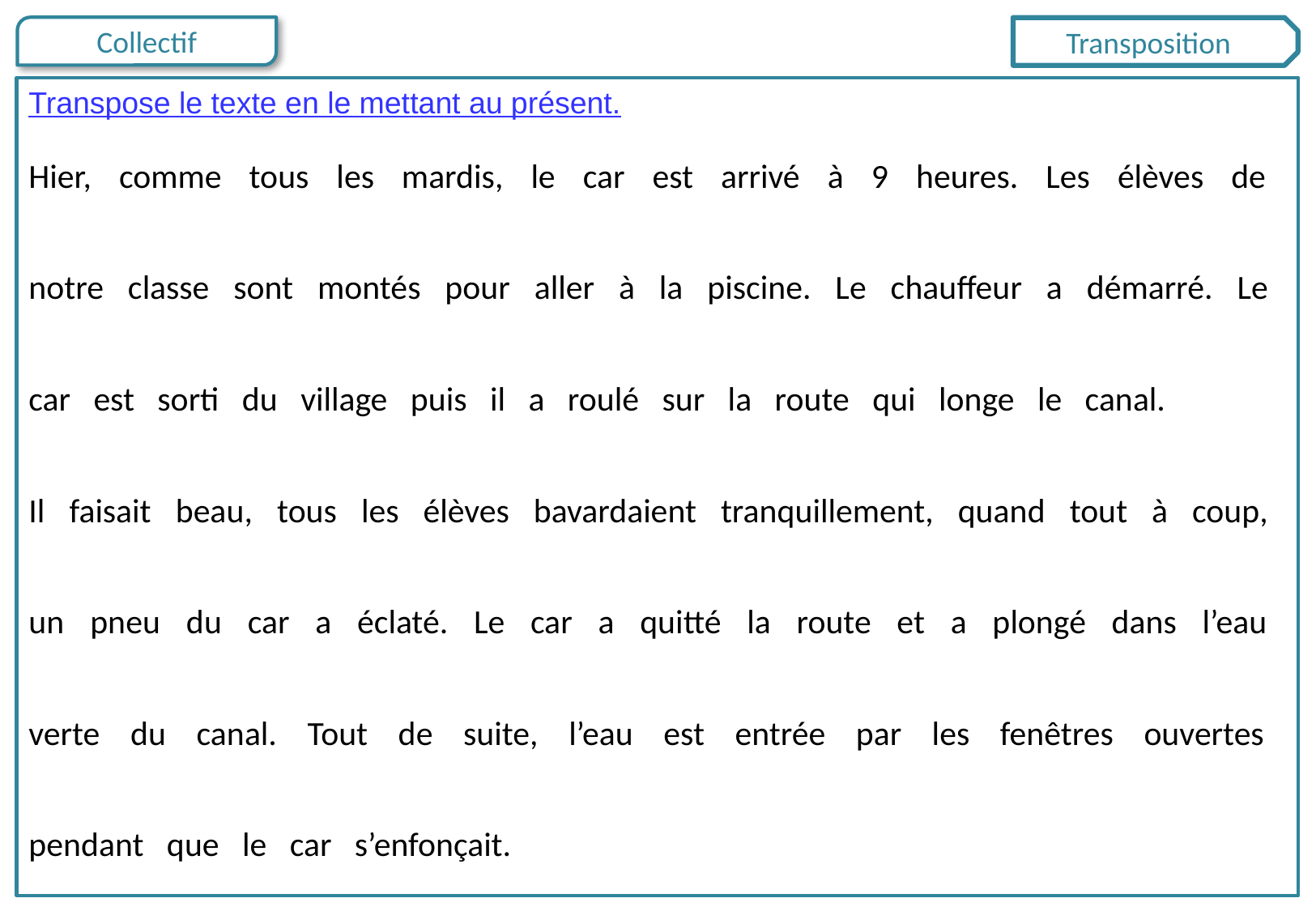

Transposition
Transpose le texte en le mettant au présent.
Hier,   comme   tous   les   mardis,   le   car   est   arrivé   à   9   heures.   Les   élèves   de   notre   classe   sont   montés   pour   aller   à   la   piscine.   Le   chauffeur   a   démarré.   Le   car   est   sorti   du   village   puis   il   a   roulé   sur   la   route   qui   longe   le   canal.
Il   faisait   beau,   tous   les   élèves   bavardaient   tranquillement,   quand   tout   à   coup,   un   pneu   du   car   a   éclaté.   Le   car   a   quitté   la   route   et   a   plongé   dans   l’eau   verte   du   canal.   Tout   de   suite,   l’eau   est   entrée   par   les   fenêtres   ouvertes   pendant   que   le   car   s’enfonçait.